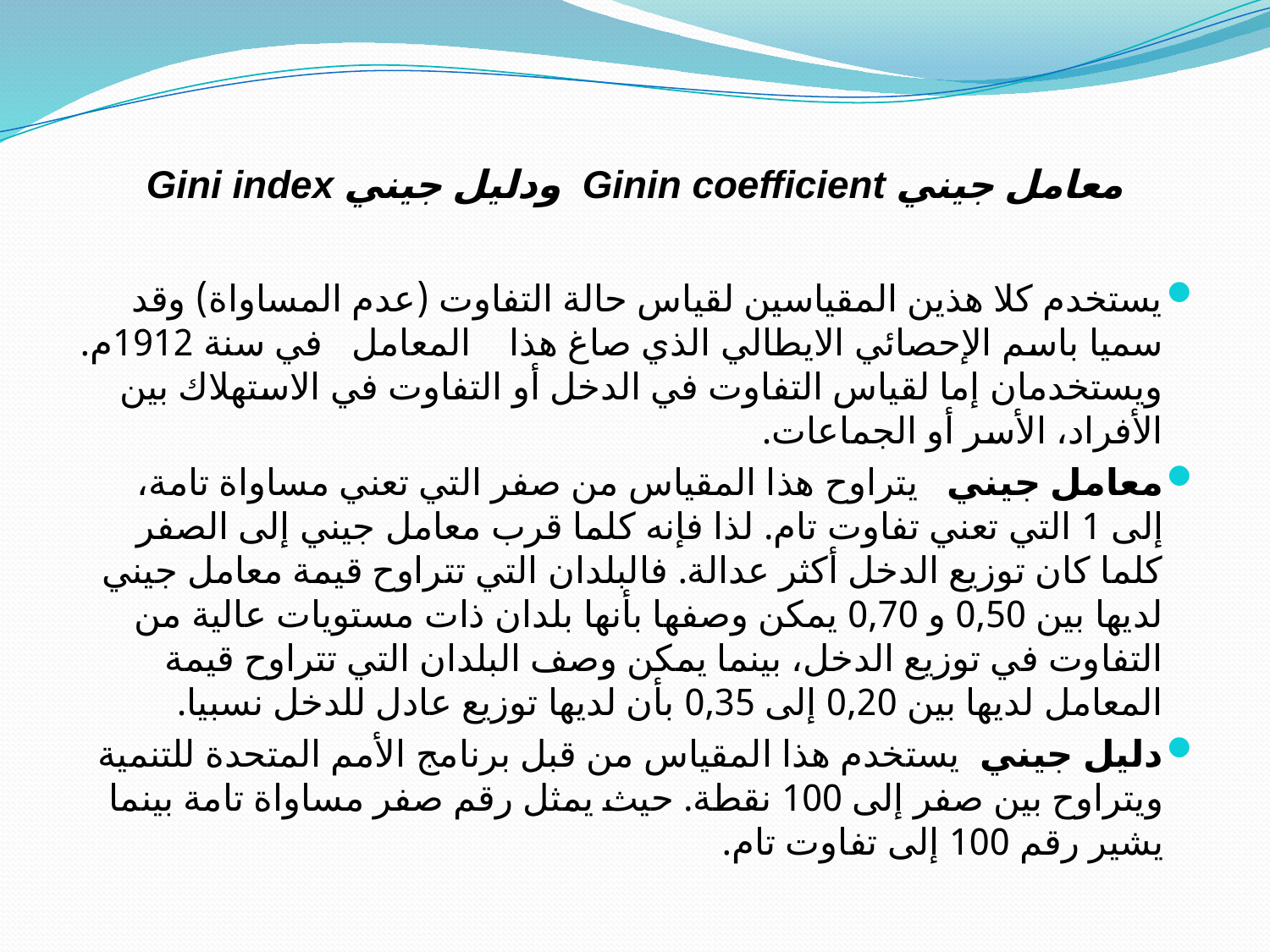

# معامل جيني Ginin coefficient  ودليل جيني Gini index
يستخدم كلا هذين المقياسين لقياس حالة التفاوت (عدم المساواة) وقد سميا باسم الإحصائي الايطالي الذي صاغ هذا    المعامل   في سنة 1912م. ويستخدمان إما لقياس التفاوت في الدخل أو التفاوت في الاستهلاك بين الأفراد، الأسر أو الجماعات.
معامل جيني   يتراوح هذا المقياس من صفر التي تعني مساواة تامة، إلى 1 التي تعني تفاوت تام. لذا فإنه كلما قرب معامل جيني إلى الصفر كلما كان توزيع الدخل أكثر عدالة. فالبلدان التي تتراوح قيمة معامل جيني لديها بين 0,50 و 0,70 يمكن وصفها بأنها بلدان ذات مستويات عالية من التفاوت في توزيع الدخل، بينما يمكن وصف البلدان التي تتراوح قيمة المعامل لديها بين 0,20 إلى 0,35 بأن لديها توزيع عادل للدخل نسبيا.
دليل جيني  يستخدم هذا المقياس من قبل برنامج الأمم المتحدة للتنمية ويتراوح بين صفر إلى 100 نقطة. حيث يمثل رقم صفر مساواة تامة بينما يشير رقم 100 إلى تفاوت تام.